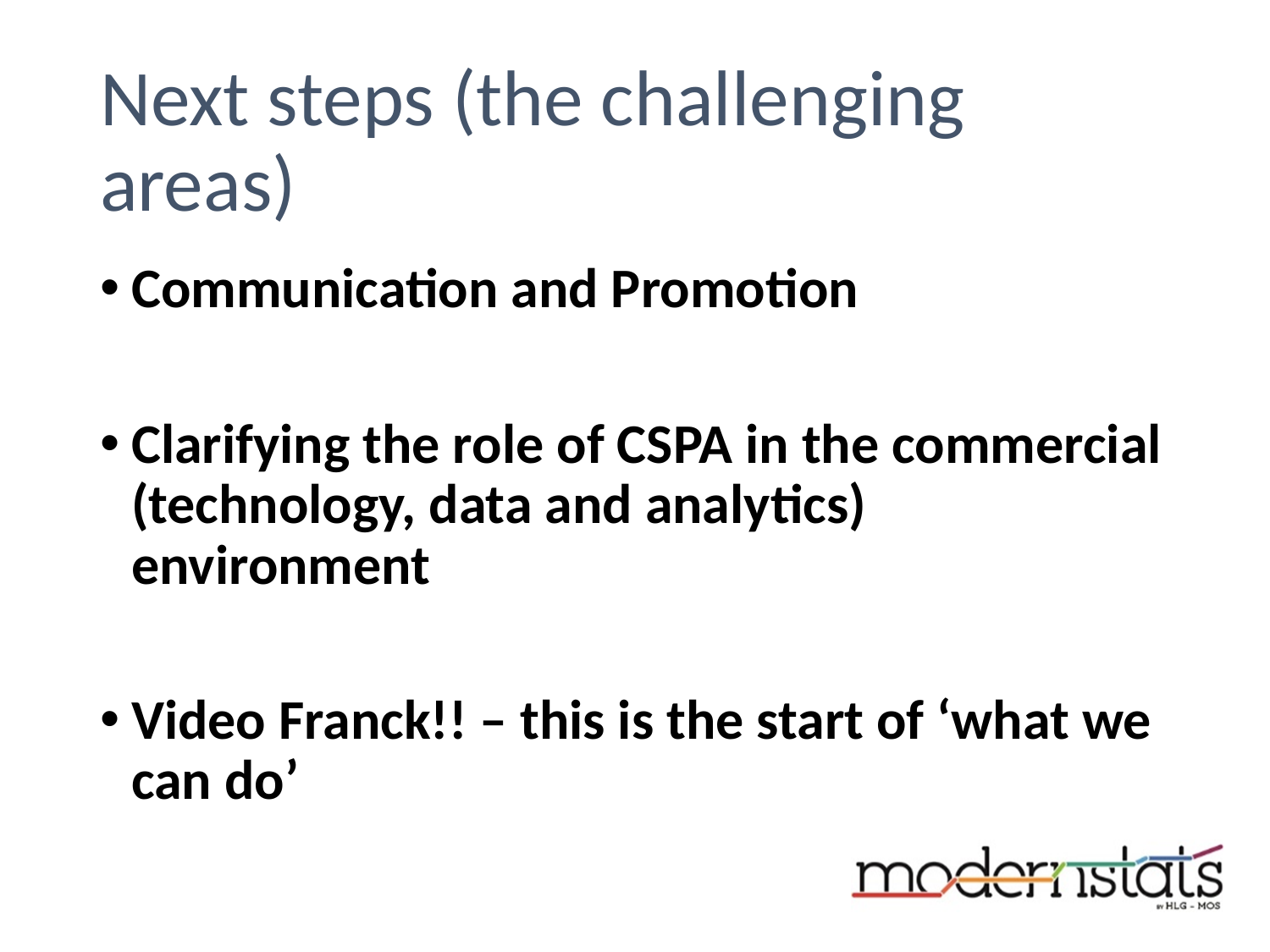

# Next steps (the challenging areas)
Communication and Promotion

Clarifying the role of CSPA in the commercial (technology, data and analytics) environment

Video Franck!! – this is the start of ‘what we can do’